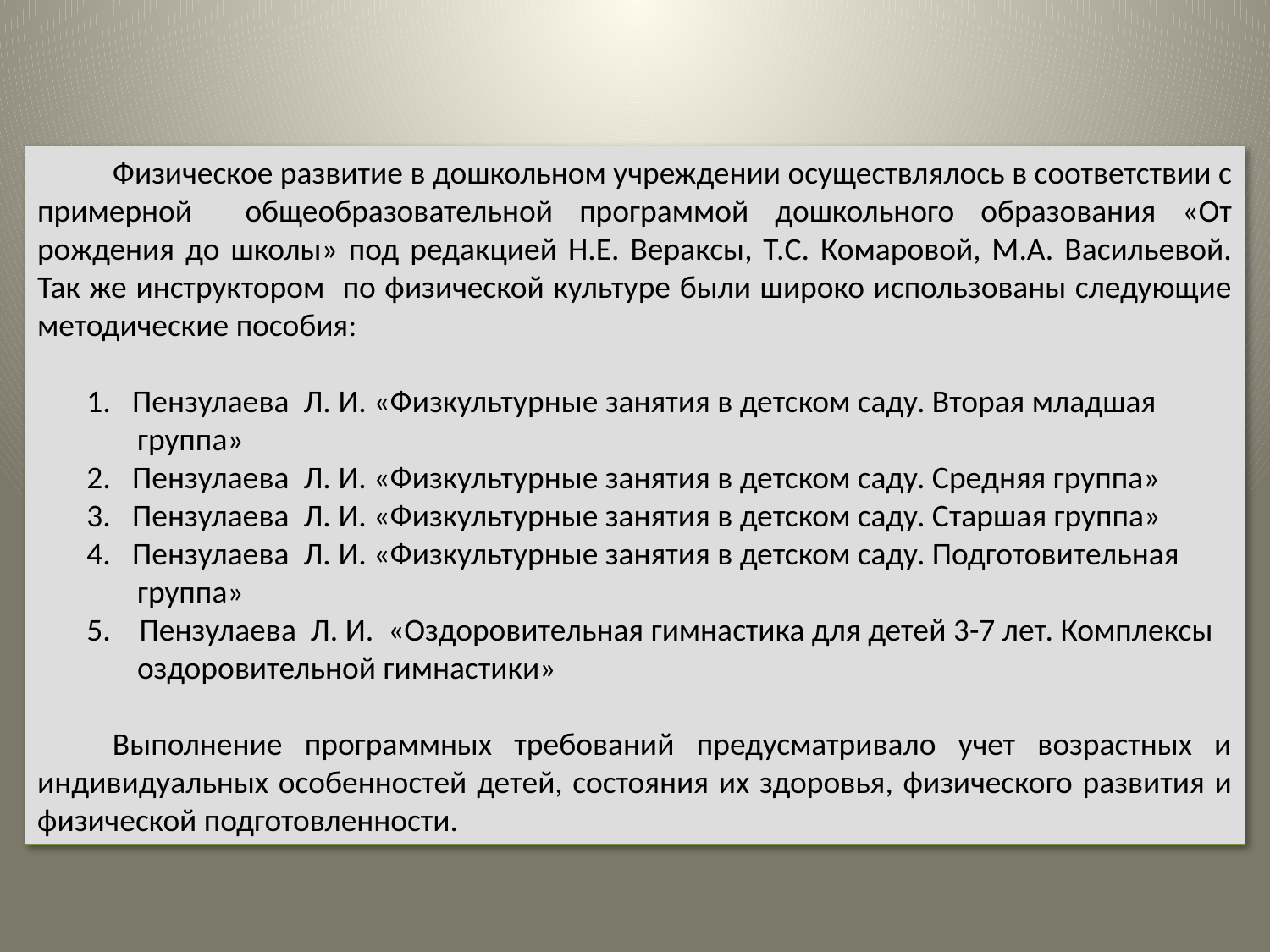

Физическое развитие в дошкольном учреждении осуществлялось в соответствии с примерной  общеобразовательной программой дошкольного образования «От рождения до школы» под редакцией Н.Е. Вераксы, Т.С. Комаровой, М.А. Васильевой. Так же инструктором  по физической культуре были широко использованы следующие методические пособия:

1.   Пензулаева  Л. И. «Физкультурные занятия в детском саду. Вторая младшая группа»
2.   Пензулаева  Л. И. «Физкультурные занятия в детском саду. Средняя группа»
3.   Пензулаева  Л. И. «Физкультурные занятия в детском саду. Старшая группа»
4.   Пензулаева  Л. И. «Физкультурные занятия в детском саду. Подготовительная группа»
5.    Пензулаева  Л. И.  «Оздоровительная гимнастика для детей 3-7 лет. Комплексы оздоровительной гимнастики»

Выполнение программных требований предусматривало учет возрастных и индивидуальных особенностей детей, состояния их здоровья, физического развития и физической подготовленности.